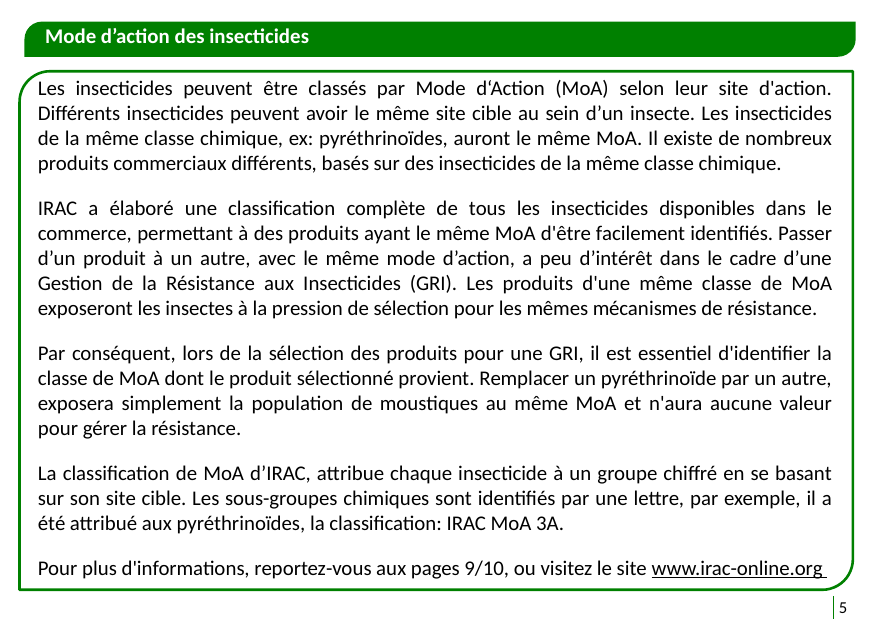

Mode d’action des insecticides

Les insecticides peuvent être classés par Mode d‘Action (MoA) selon leur site d'action. Différents insecticides peuvent avoir le même site cible au sein d’un insecte. Les insecticides de la même classe chimique, ex: pyréthrinoïdes, auront le même MoA. Il existe de nombreux produits commerciaux différents, basés sur des insecticides de la même classe chimique.

IRAC a élaboré une classification complète de tous les insecticides disponibles dans le commerce, permettant à des produits ayant le même MoA d'être facilement identifiés. Passer d’un produit à un autre, avec le même mode d’action, a peu d’intérêt dans le cadre d’une Gestion de la Résistance aux Insecticides (GRI). Les produits d'une même classe de MoA exposeront les insectes à la pression de sélection pour les mêmes mécanismes de résistance.

Par conséquent, lors de la sélection des produits pour une GRI, il est essentiel d'identifier la classe de MoA dont le produit sélectionné provient. Remplacer un pyréthrinoïde par un autre, exposera simplement la population de moustiques au même MoA et n'aura aucune valeur pour gérer la résistance.

La classification de MoA d’IRAC, attribue chaque insecticide à un groupe chiffré en se basant sur son site cible. Les sous-groupes chimiques sont identifiés par une lettre, par exemple, il a été attribué aux pyréthrinoïdes, la classification: IRAC MoA 3A.

Pour plus d'informations, reportez-vous aux pages 9/10, ou visitez le site www.irac-online.org

5